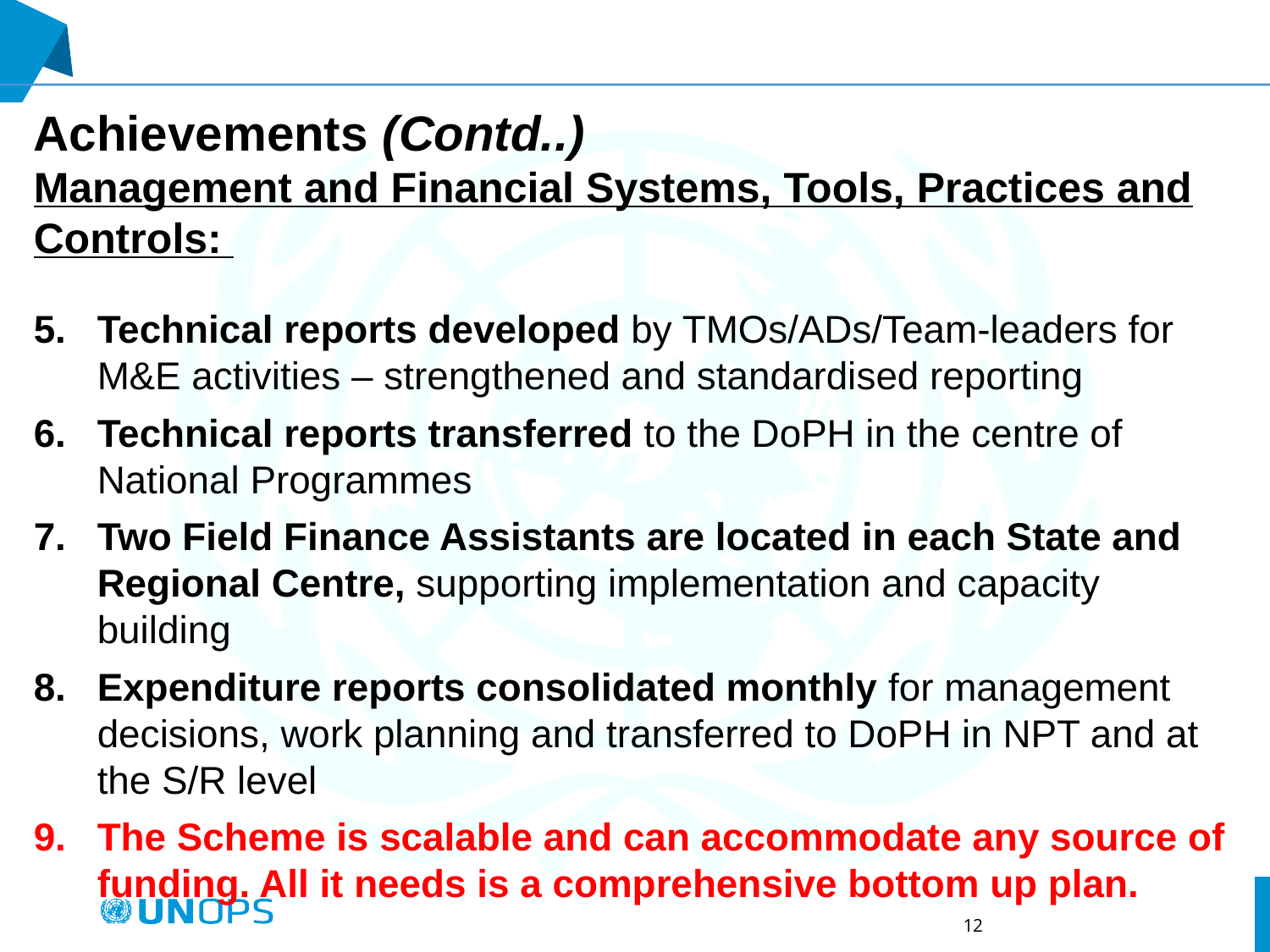

Achievements (Contd..)
Management and Financial Systems, Tools, Practices and Controls:

Technical reports developed by TMOs/ADs/Team-leaders for M&E activities – strengthened and standardised reporting
Technical reports transferred to the DoPH in the centre of National Programmes
Two Field Finance Assistants are located in each State and Regional Centre, supporting implementation and capacity building
Expenditure reports consolidated monthly for management decisions, work planning and transferred to DoPH in NPT and at the S/R level
The Scheme is scalable and can accommodate any source of funding. All it needs is a comprehensive bottom up plan.
12